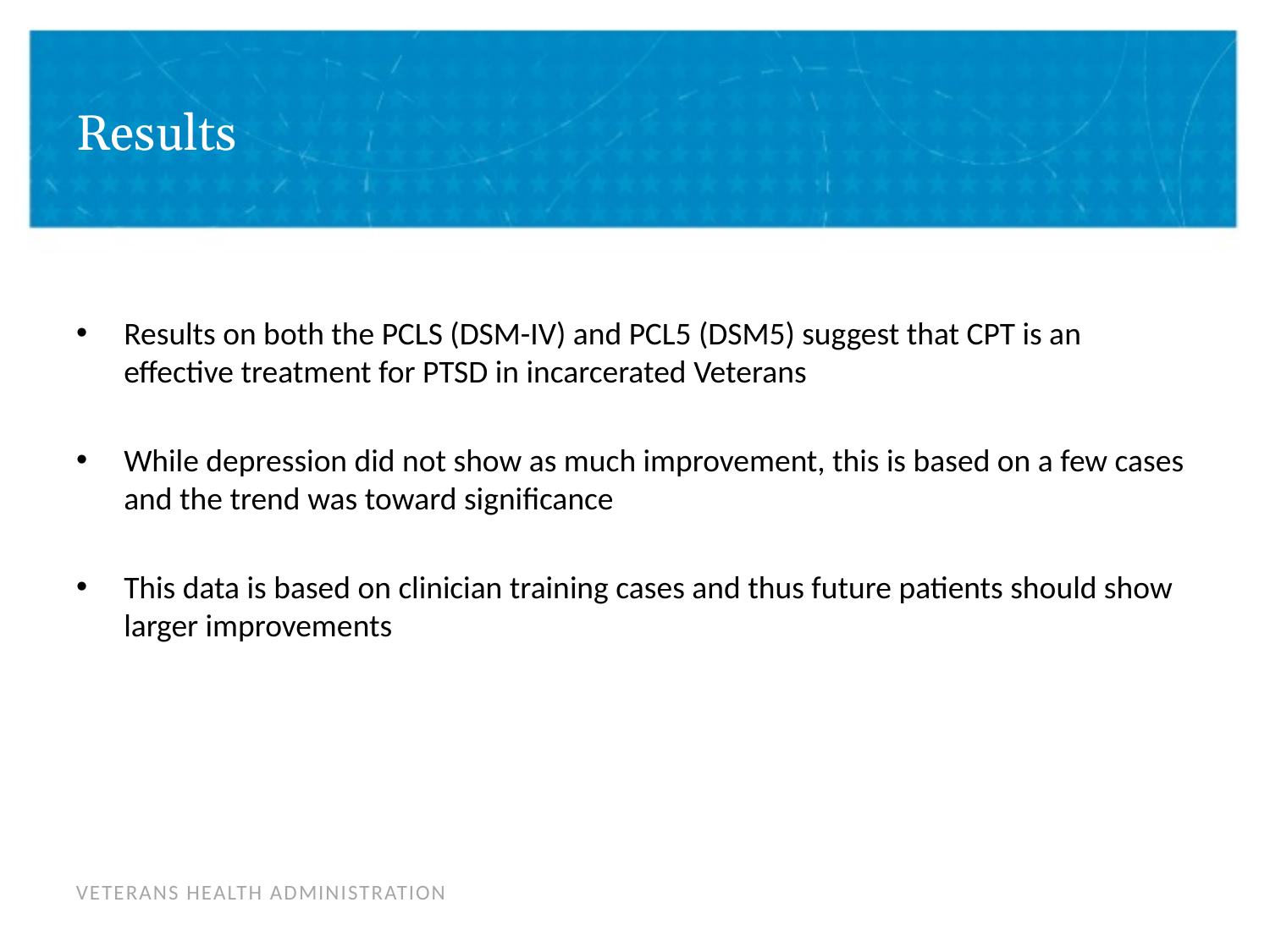

# Results
Results on both the PCLS (DSM-IV) and PCL5 (DSM5) suggest that CPT is an effective treatment for PTSD in incarcerated Veterans

While depression did not show as much improvement, this is based on a few cases and the trend was toward significance

This data is based on clinician training cases and thus future patients should show larger improvements